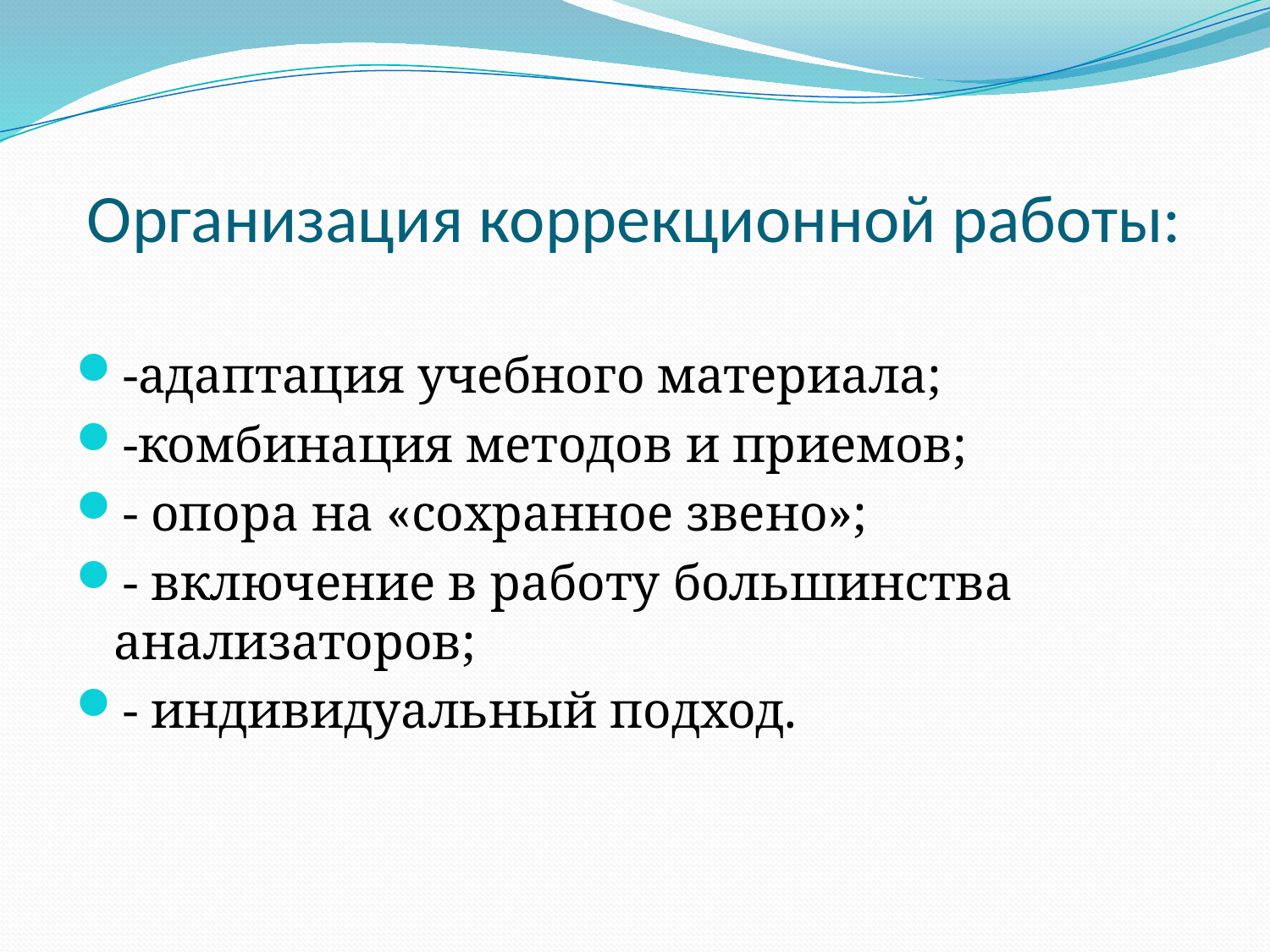

# Организация коррекционной работы:

-адаптация учебного материала;
-комбинация методов и приемов;
- опора на «сохранное звено»;
- включение в работу большинства анализаторов;
- индивидуальный подход.